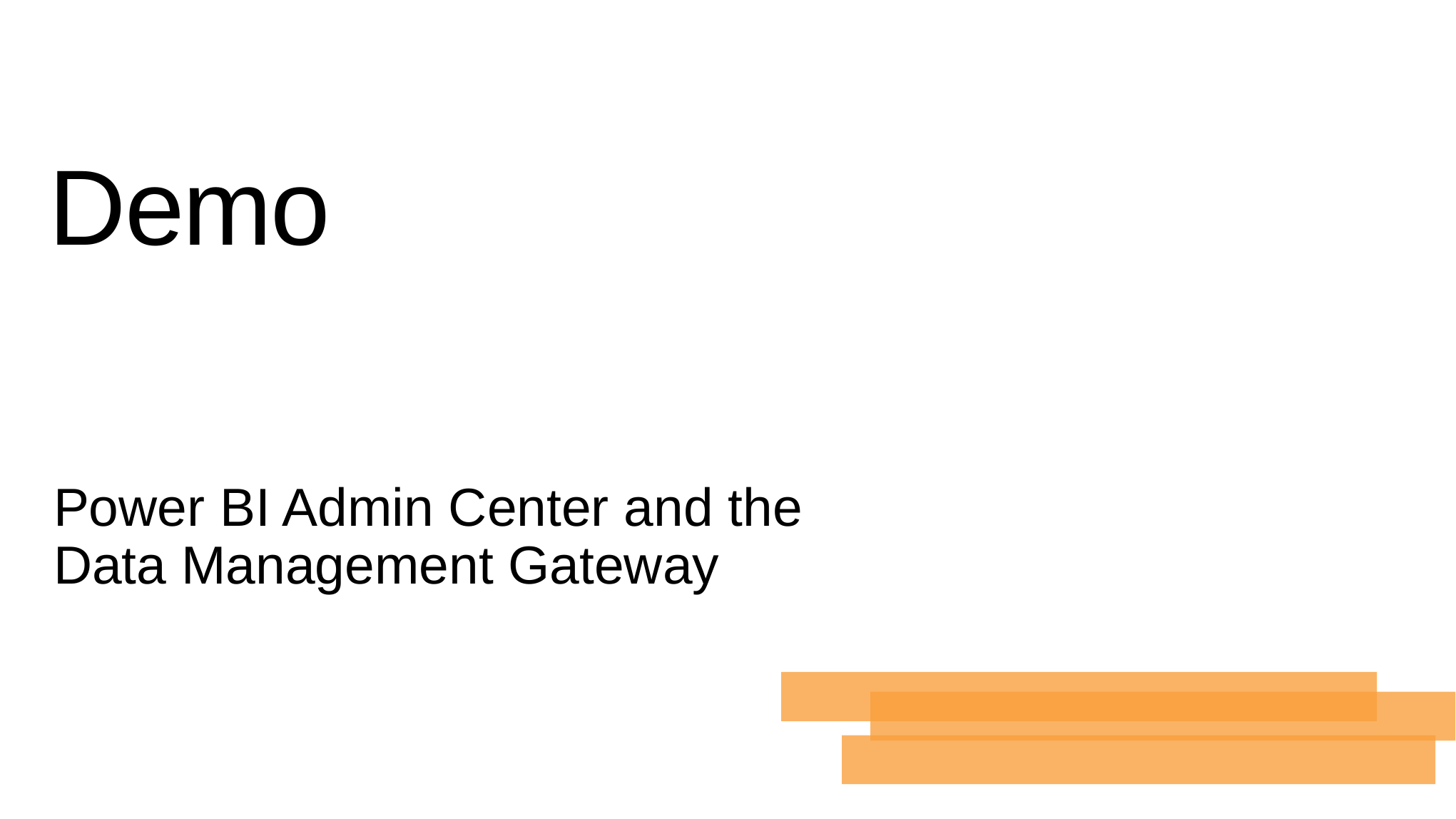

# Demo
Power BI Admin Center and the
Data Management Gateway